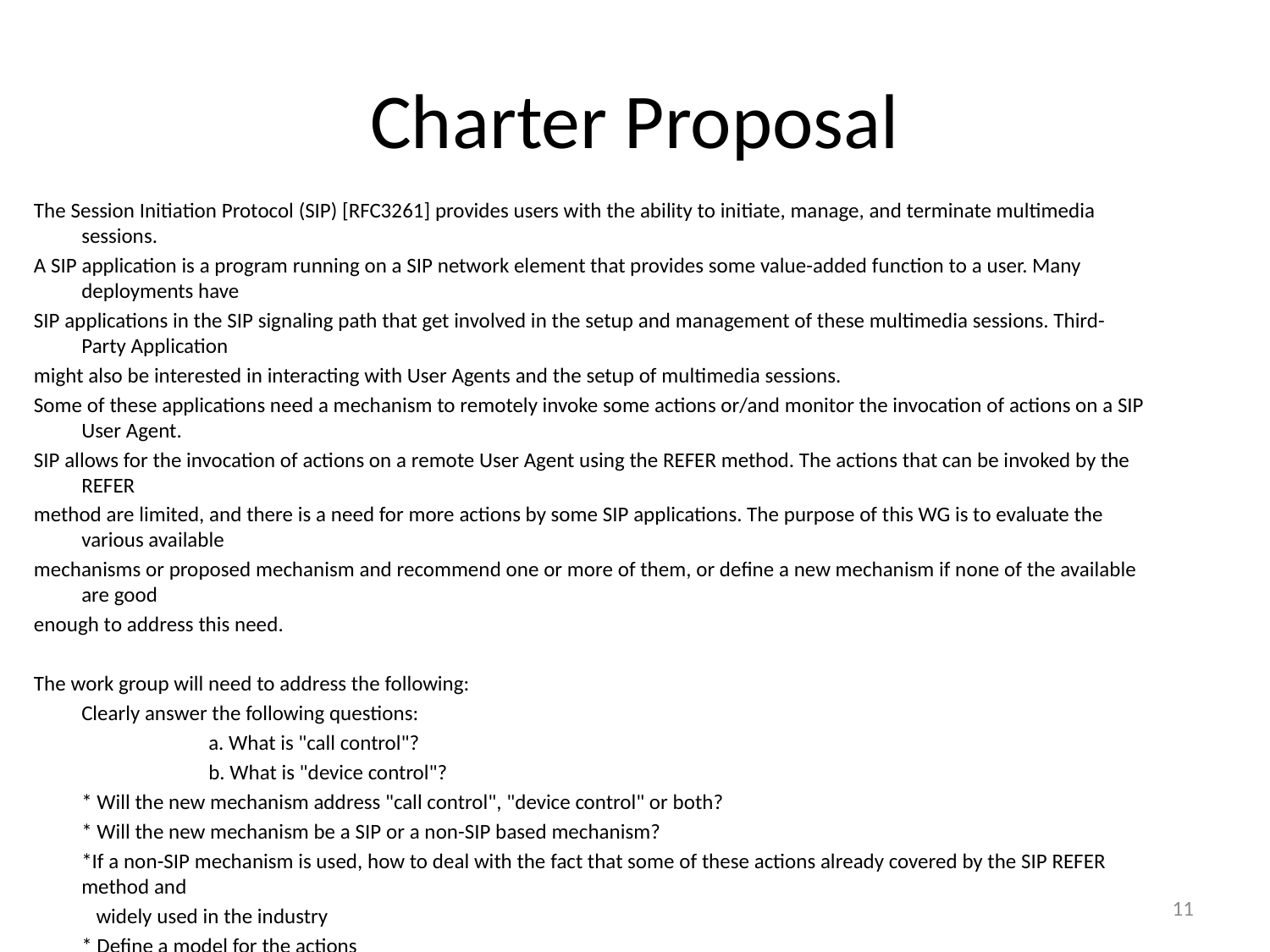

# Charter Proposal
The Session Initiation Protocol (SIP) [RFC3261] provides users with the ability to initiate, manage, and terminate multimedia sessions.
A SIP application is a program running on a SIP network element that provides some value-added function to a user. Many deployments have
SIP applications in the SIP signaling path that get involved in the setup and management of these multimedia sessions. Third-Party Application
might also be interested in interacting with User Agents and the setup of multimedia sessions.
Some of these applications need a mechanism to remotely invoke some actions or/and monitor the invocation of actions on a SIP User Agent.
SIP allows for the invocation of actions on a remote User Agent using the REFER method. The actions that can be invoked by the REFER
method are limited, and there is a need for more actions by some SIP applications. The purpose of this WG is to evaluate the various available
mechanisms or proposed mechanism and recommend one or more of them, or define a new mechanism if none of the available are good
enough to address this need.

The work group will need to address the following:
	Clearly answer the following questions:
		a. What is "call control"?
		b. What is "device control"?
	* Will the new mechanism address "call control", "device control" or both?
	* Will the new mechanism be a SIP or a non-SIP based mechanism?
	*If a non-SIP mechanism is used, how to deal with the fact that some of these actions already covered by the SIP REFER method and
	   widely used in the industry
	* Define a model for the actions
	* Define a scope for the actions
	* Define a set of initial actions that can be later extended, if needed.
	* Others?

11